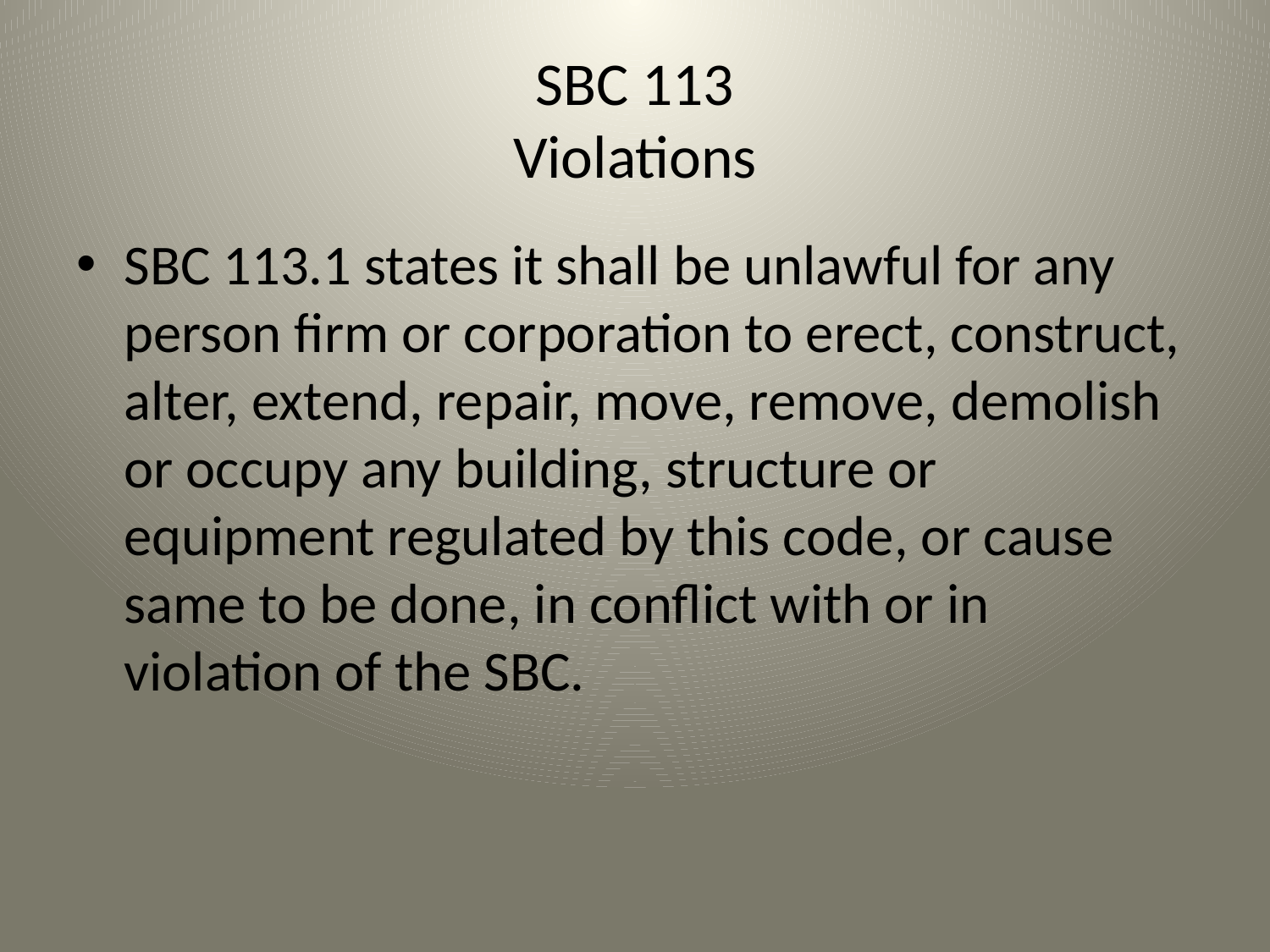

# SBC 113 Violations
SBC 113.1 states it shall be unlawful for any person firm or corporation to erect, construct, alter, extend, repair, move, remove, demolish or occupy any building, structure or equipment regulated by this code, or cause same to be done, in conflict with or in violation of the SBC.